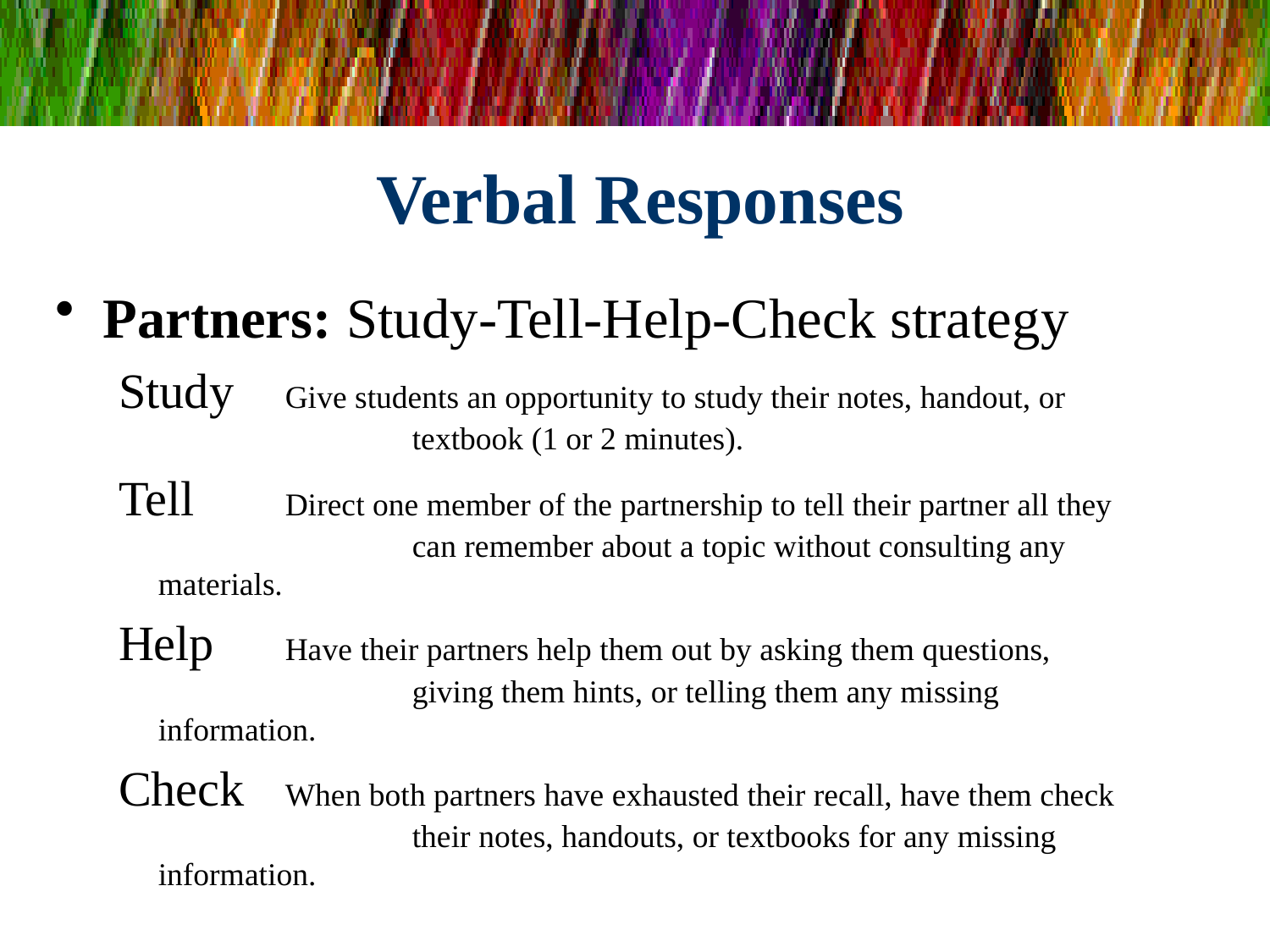

# Verbal Responses
Partners: Study-Tell-Help-Check strategy
Study 	Give students an opportunity to study their notes, handout, or 		textbook (1 or 2 minutes).
Tell 	Direct one member of the partnership to tell their partner all they 		can remember about a topic without consulting any materials.
Help 	Have their partners help them out by asking them questions, 		giving them hints, or telling them any missing information.
Check 	When both partners have exhausted their recall, have them check 		their notes, handouts, or textbooks for any missing information.